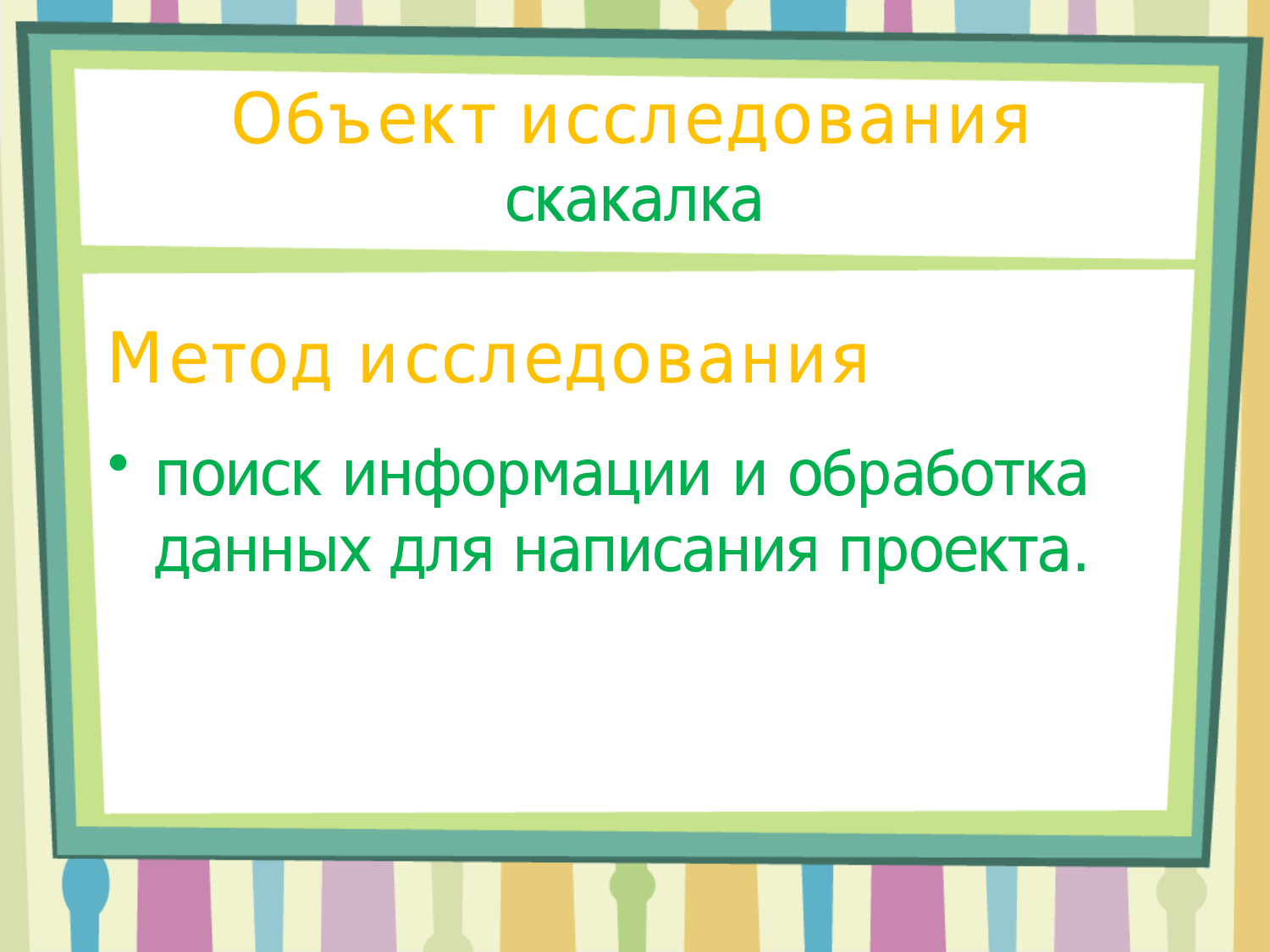

# Объект исследования скакалка
Метод исследования

поиск информации и обработка данных для написания проекта.